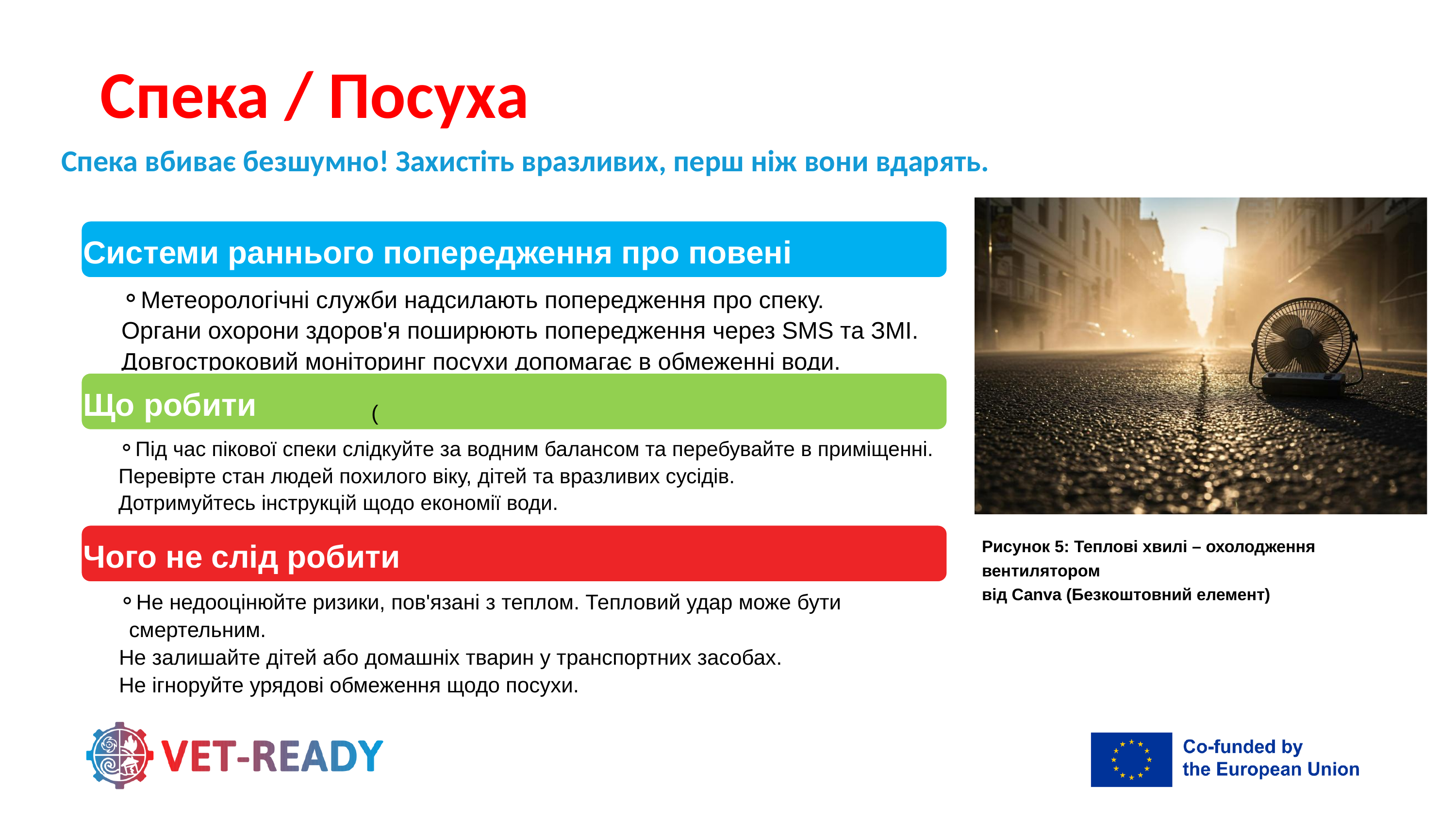

Спека / Посуха

Спека вбиває безшумно! Захистіть вразливих, перш ніж вони вдарять.

Системи раннього попередження про повені
Метеорологічні служби надсилають попередження про спеку.
Органи охорони здоров'я поширюють попередження через SMS та ЗМІ.
Довгостроковий моніторинг посухи допомагає в обмеженні води.

Що робити
(
Під час пікової спеки слідкуйте за водним балансом та перебувайте в приміщенні.
Перевірте стан людей похилого віку, дітей та вразливих сусідів.
Дотримуйтесь інструкцій щодо економії води.

Чого не слід робити
Рисунок 5: Теплові хвилі – охолодження вентилятором
від Canva (Безкоштовний елемент)
Не недооцінюйте ризики, пов'язані з теплом. Тепловий удар може бути смертельним.
Не залишайте дітей або домашніх тварин у транспортних засобах.
Не ігноруйте урядові обмеження щодо посухи.